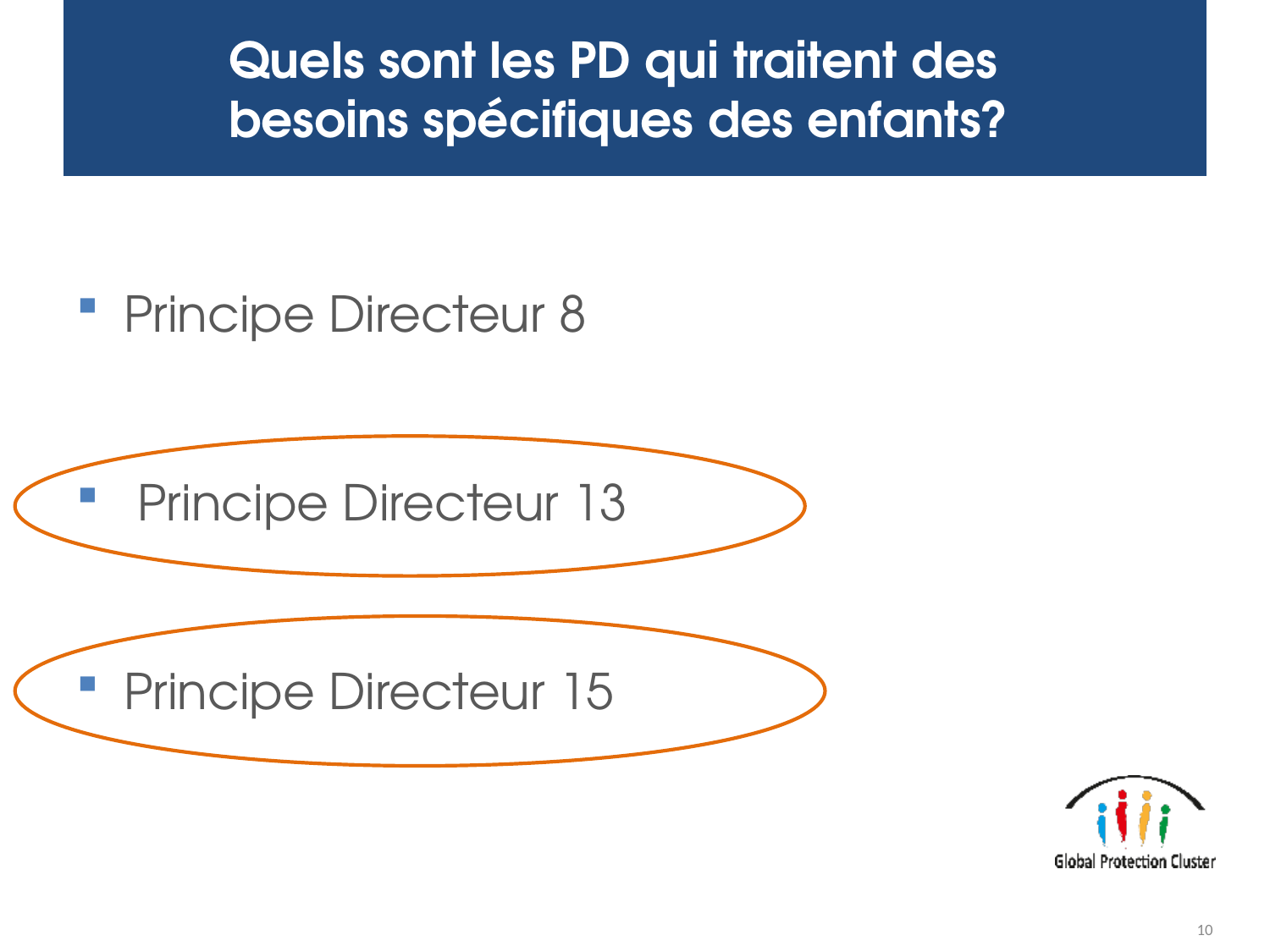

# Quels sont les PD qui traitent des besoins spécifiques des enfants?
Principe Directeur 8

 Principe Directeur 13

Principe Directeur 15